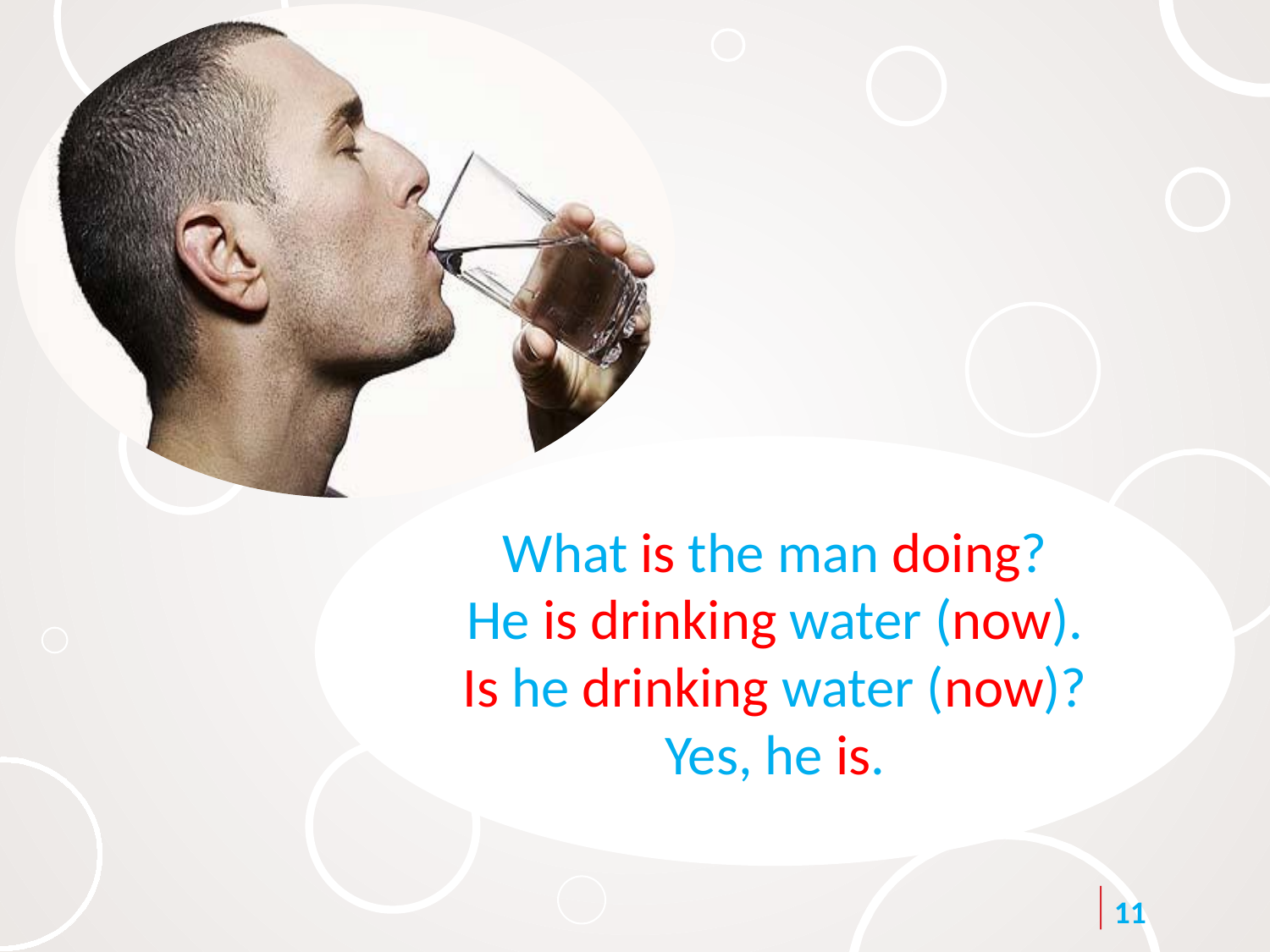

What is the man doing?
He is drinking water (now).
Is he drinking water (now)?
Yes, he is.
11